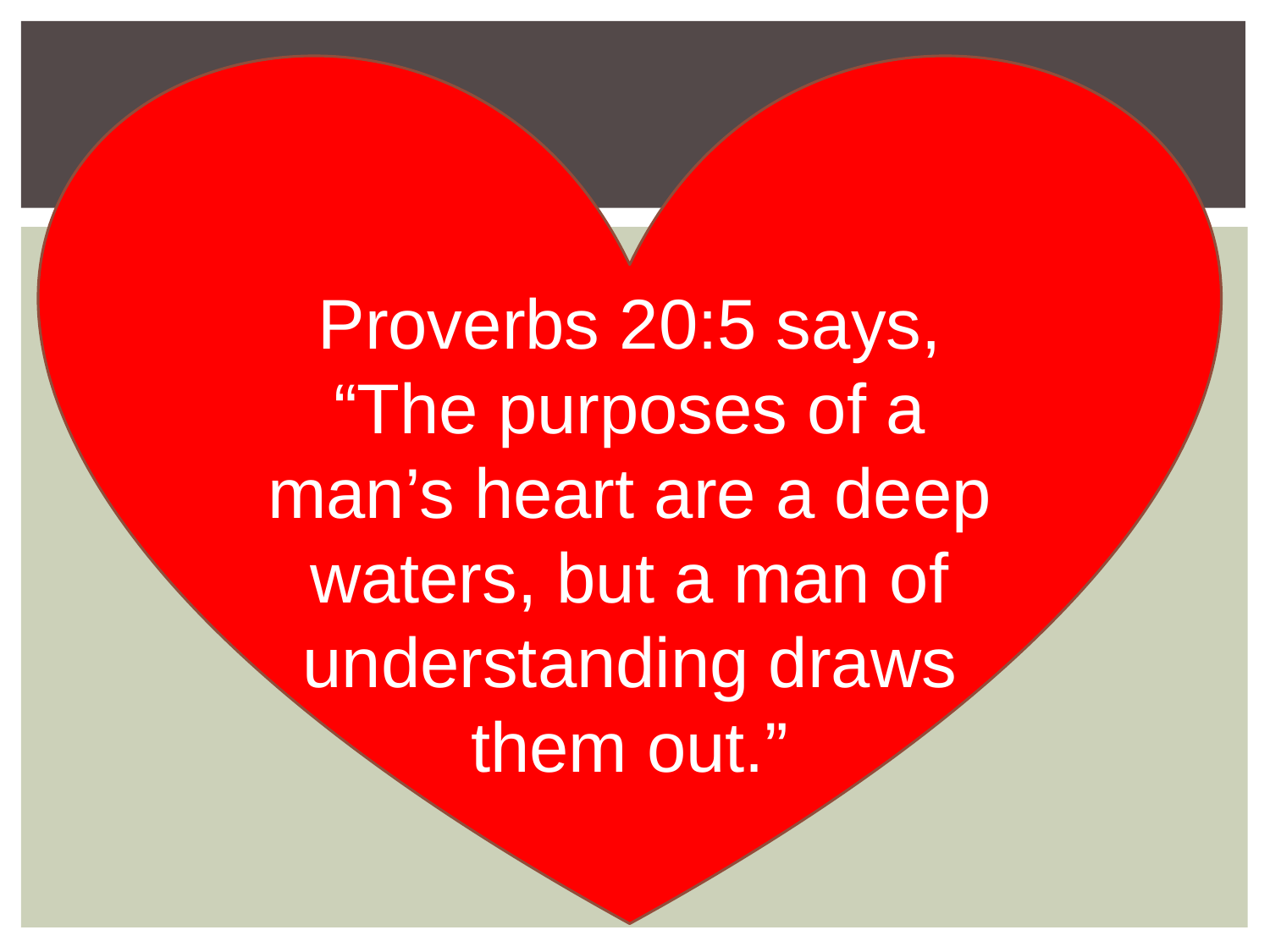

Proverbs 20:5 says, “The purposes of a man’s heart are a deep waters, but a man of understanding draws them out.”